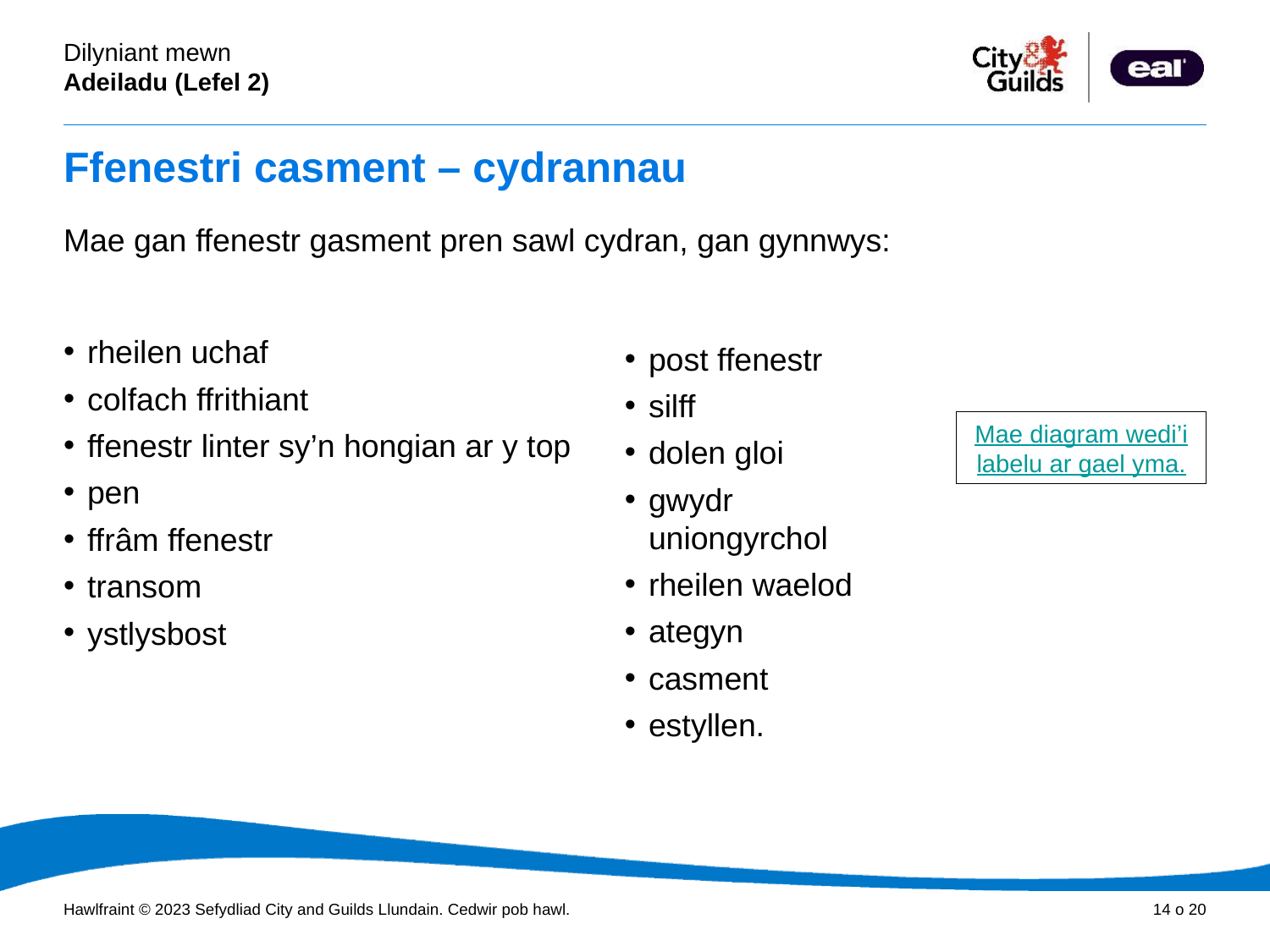

# Ffenestri casment – cydrannau
Mae gan ffenestr gasment pren sawl cydran, gan gynnwys:

rheilen uchaf
colfach ffrithiant
ffenestr linter sy’n hongian ar y top
pen
ffrâm ffenestr
transom
ystlysbost

post ffenestr
silff
dolen gloi
gwydr uniongyrchol
rheilen waelod
ategyn
casment
estyllen.
Mae diagram wedi’i labelu ar gael yma.